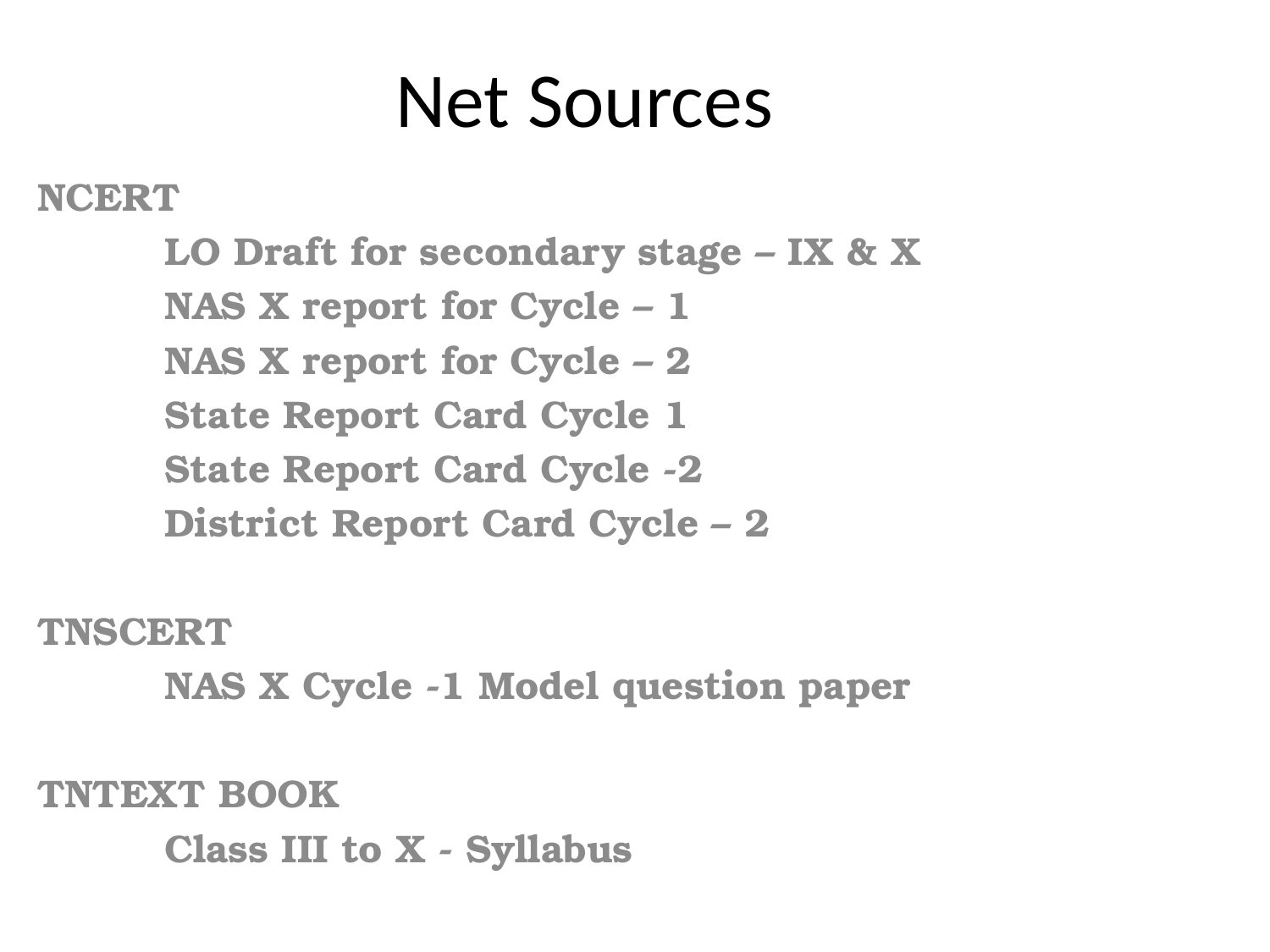

# Net Sources
NCERT
	LO Draft for secondary stage – IX & X
	NAS X report for Cycle – 1
	NAS X report for Cycle – 2
	State Report Card Cycle 1
	State Report Card Cycle -2
	District Report Card Cycle – 2

TNSCERT
	NAS X Cycle -1 Model question paper

TNTEXT BOOK
	Class III to X - Syllabus